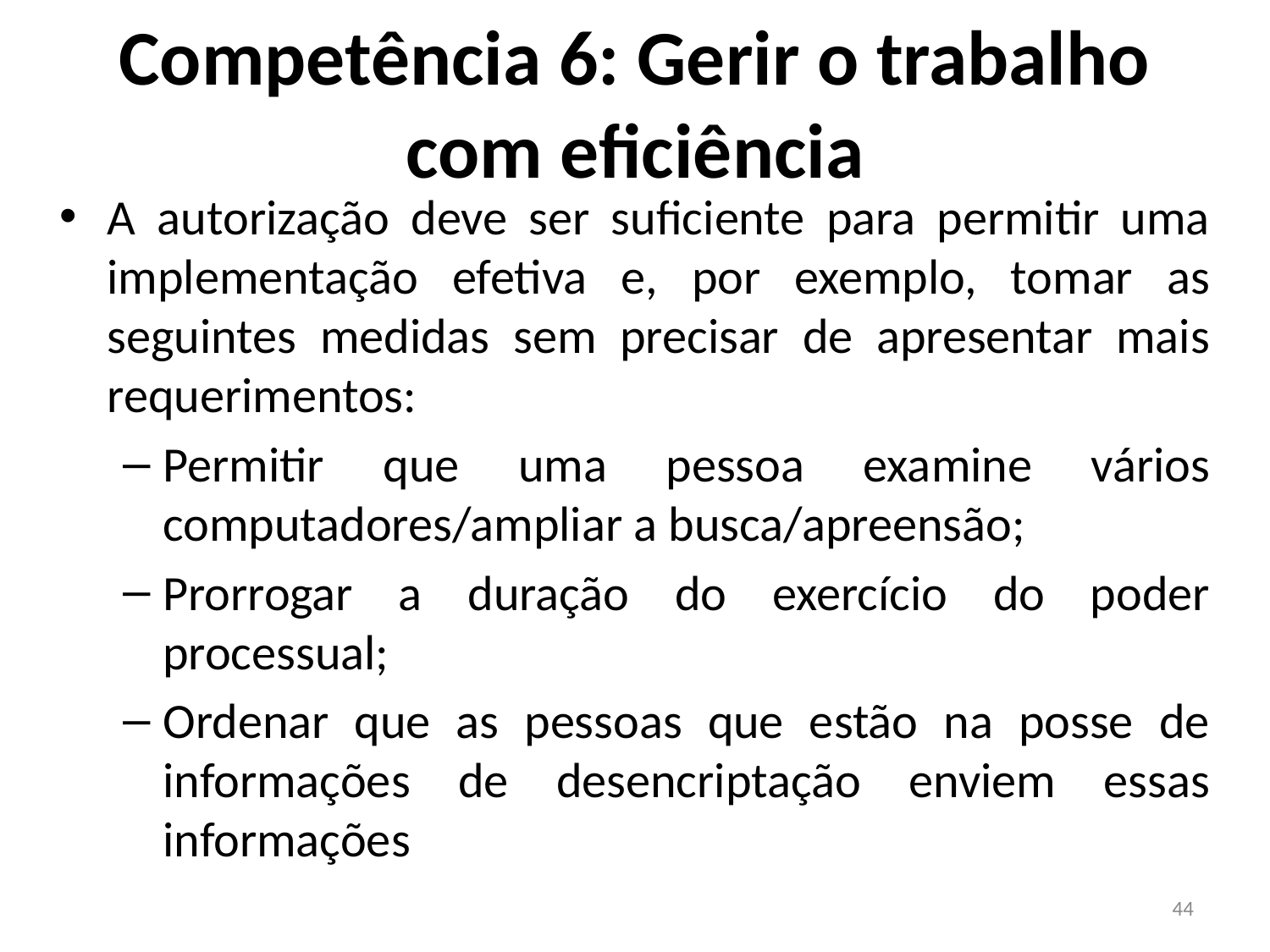

# Competência 6: Gerir o trabalho com eficiência
A autorização deve ser suficiente para permitir uma implementação efetiva e, por exemplo, tomar as seguintes medidas sem precisar de apresentar mais requerimentos:
Permitir que uma pessoa examine vários computadores/ampliar a busca/apreensão;
Prorrogar a duração do exercício do poder processual;
Ordenar que as pessoas que estão na posse de informações de desencriptação enviem essas informações
44